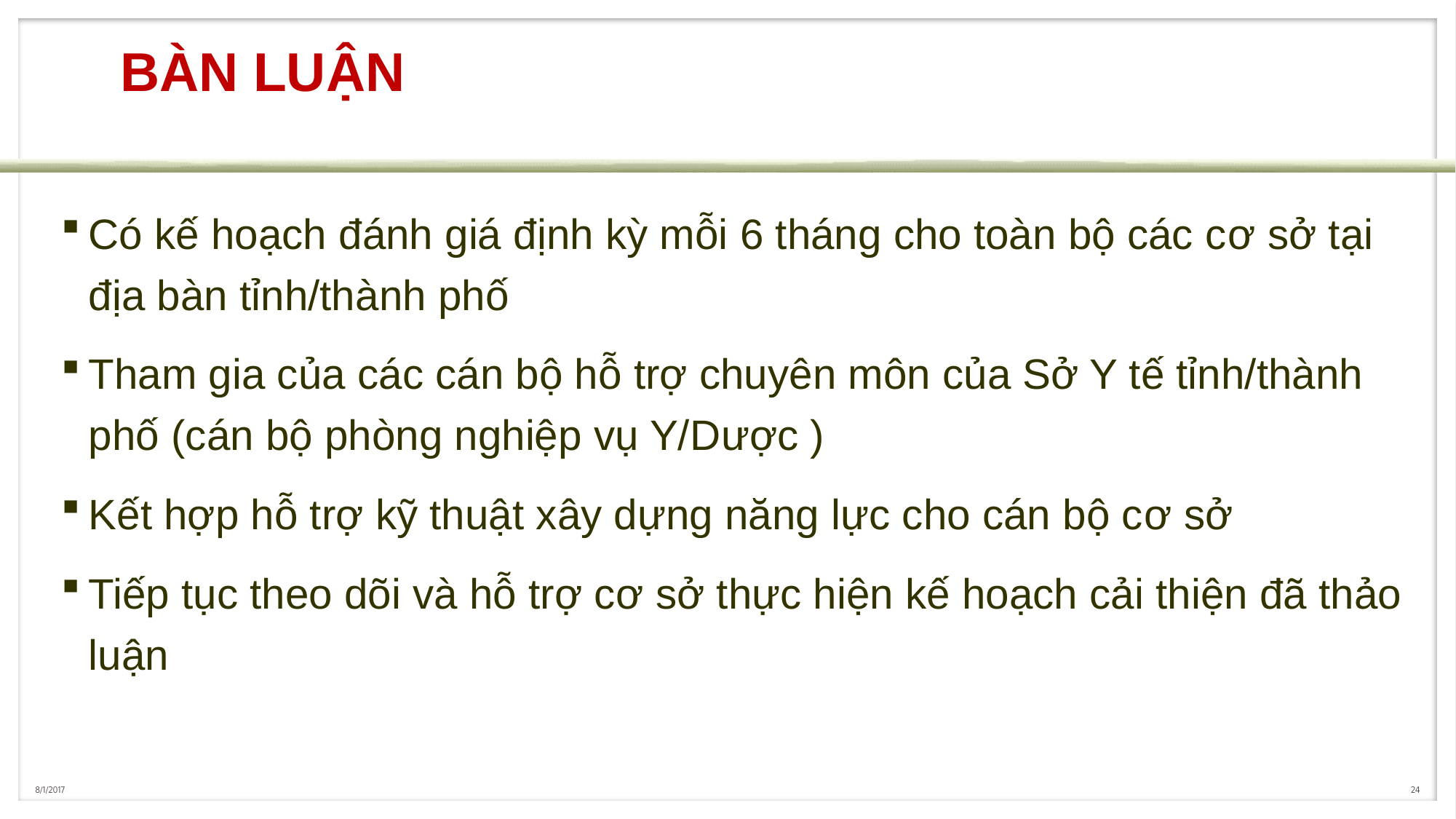

# BÀN LUẬN
Có kế hoạch đánh giá định kỳ mỗi 6 tháng cho toàn bộ các cơ sở tại địa bàn tỉnh/thành phố
Tham gia của các cán bộ hỗ trợ chuyên môn của Sở Y tế tỉnh/thành phố (cán bộ phòng nghiệp vụ Y/Dược )
Kết hợp hỗ trợ kỹ thuật xây dựng năng lực cho cán bộ cơ sở
Tiếp tục theo dõi và hỗ trợ cơ sở thực hiện kế hoạch cải thiện đã thảo luận

8/1/2017
24